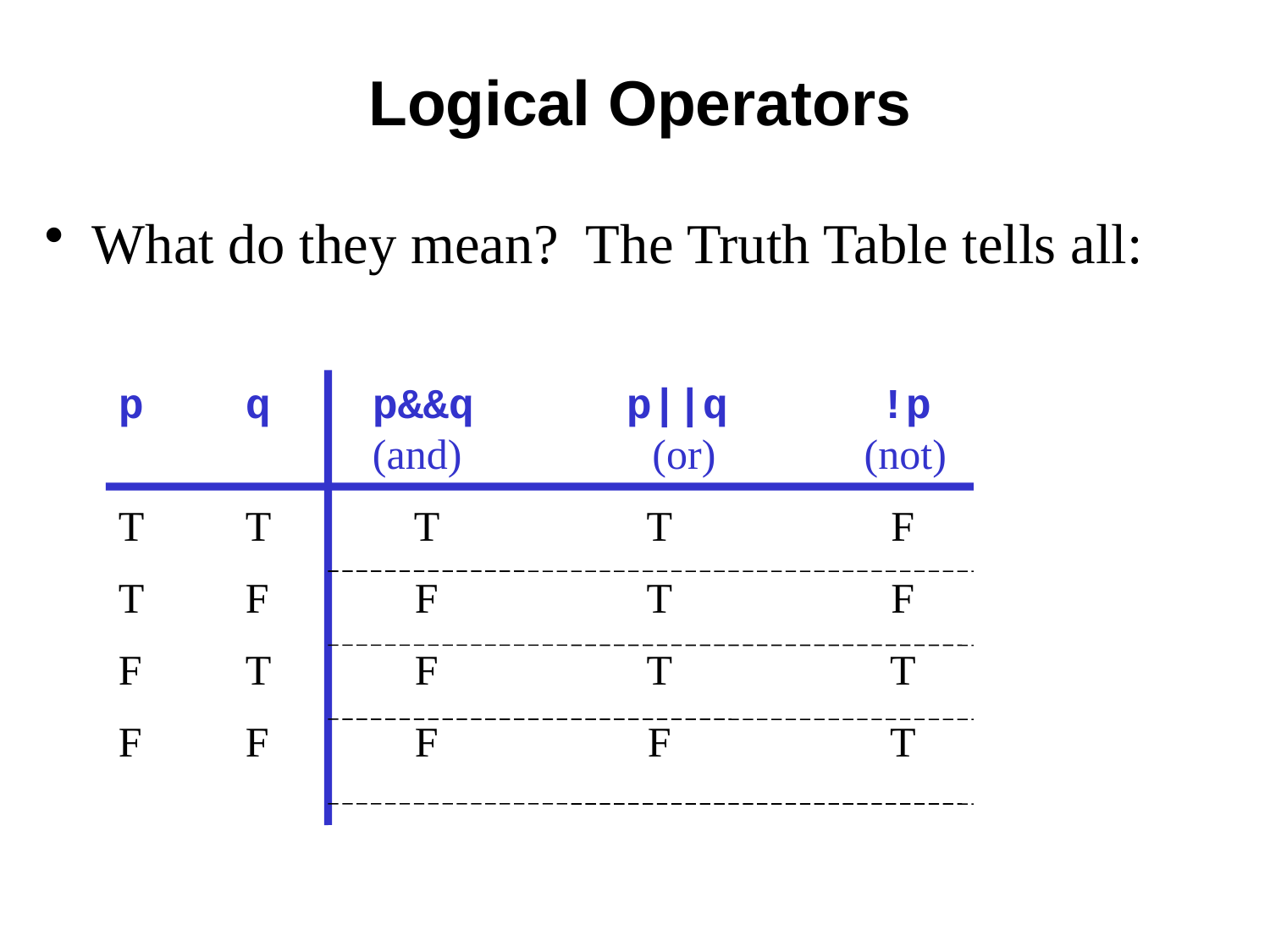

# Logical Operators
What do they mean?  The Truth Table tells all:
p	q	p&&q		p||q		!p
                        (and)                  (or)              (not)
T	T	    T		  T		 F
T	F	    F		  T		 F
F	T	    F		  T		 T
F	F	    F		  F		 T